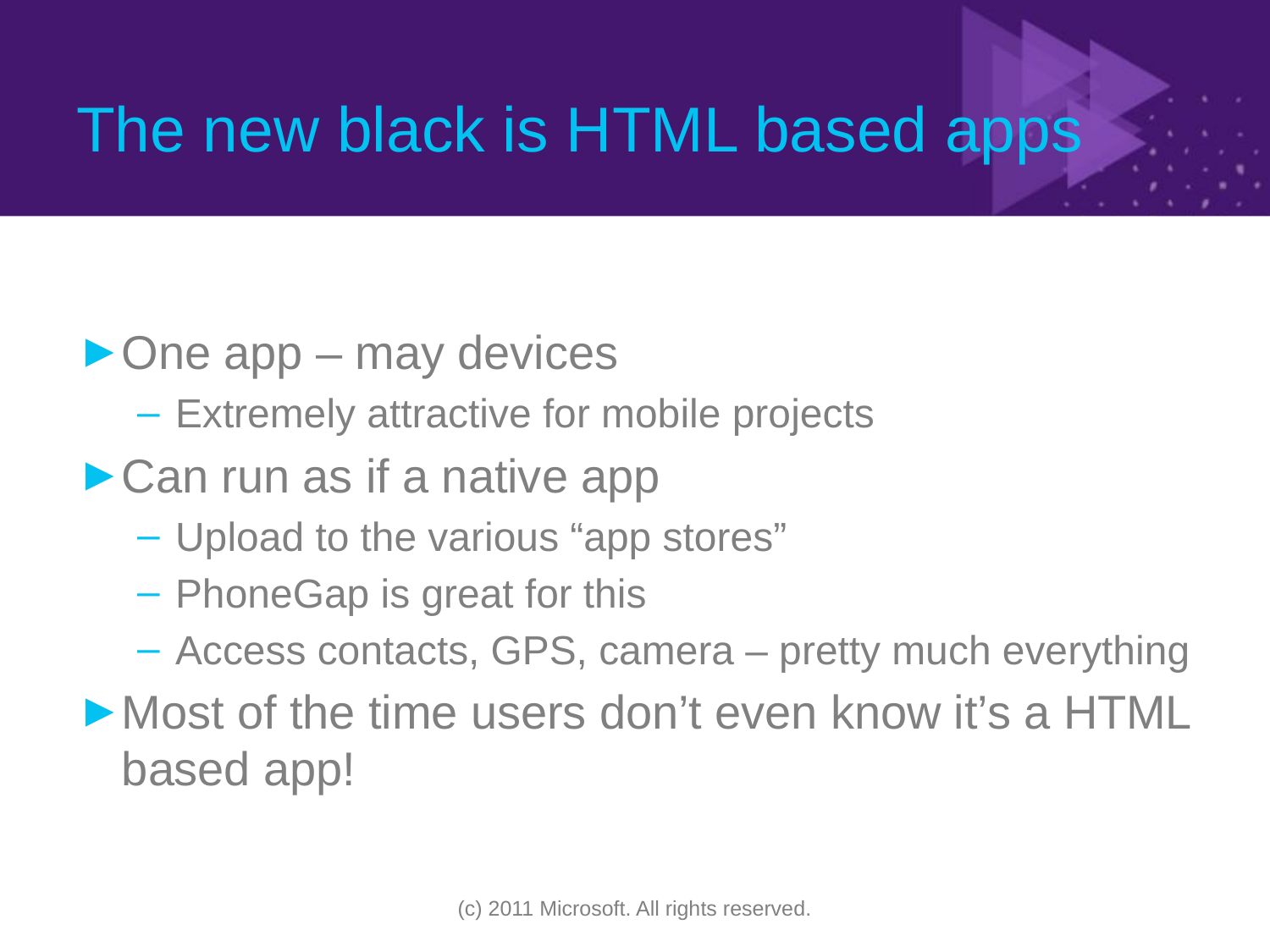

# The new black is HTML based apps
One app – may devices
Extremely attractive for mobile projects
Can run as if a native app
Upload to the various “app stores”
PhoneGap is great for this
Access contacts, GPS, camera – pretty much everything
Most of the time users don’t even know it’s a HTML based app!

(c) 2011 Microsoft. All rights reserved.